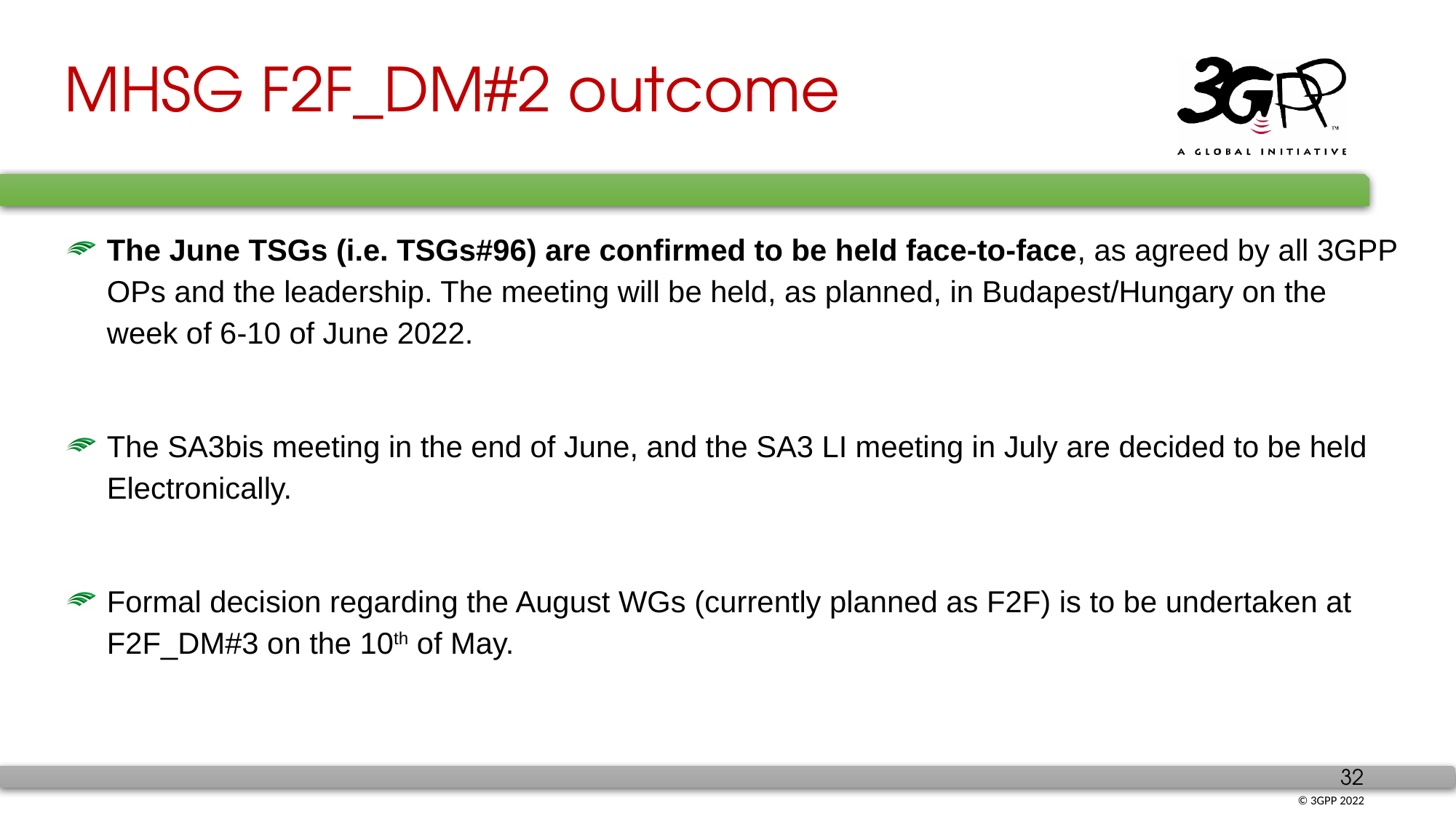

# MHSG F2F_DM#2 outcome
The June TSGs (i.e. TSGs#96) are confirmed to be held face-to-face, as agreed by all 3GPP OPs and the leadership. The meeting will be held, as planned, in Budapest/Hungary on the week of 6-10 of June 2022.

The SA3bis meeting in the end of June, and the SA3 LI meeting in July are decided to be held Electronically.

Formal decision regarding the August WGs (currently planned as F2F) is to be undertaken at F2F_DM#3 on the 10th of May.